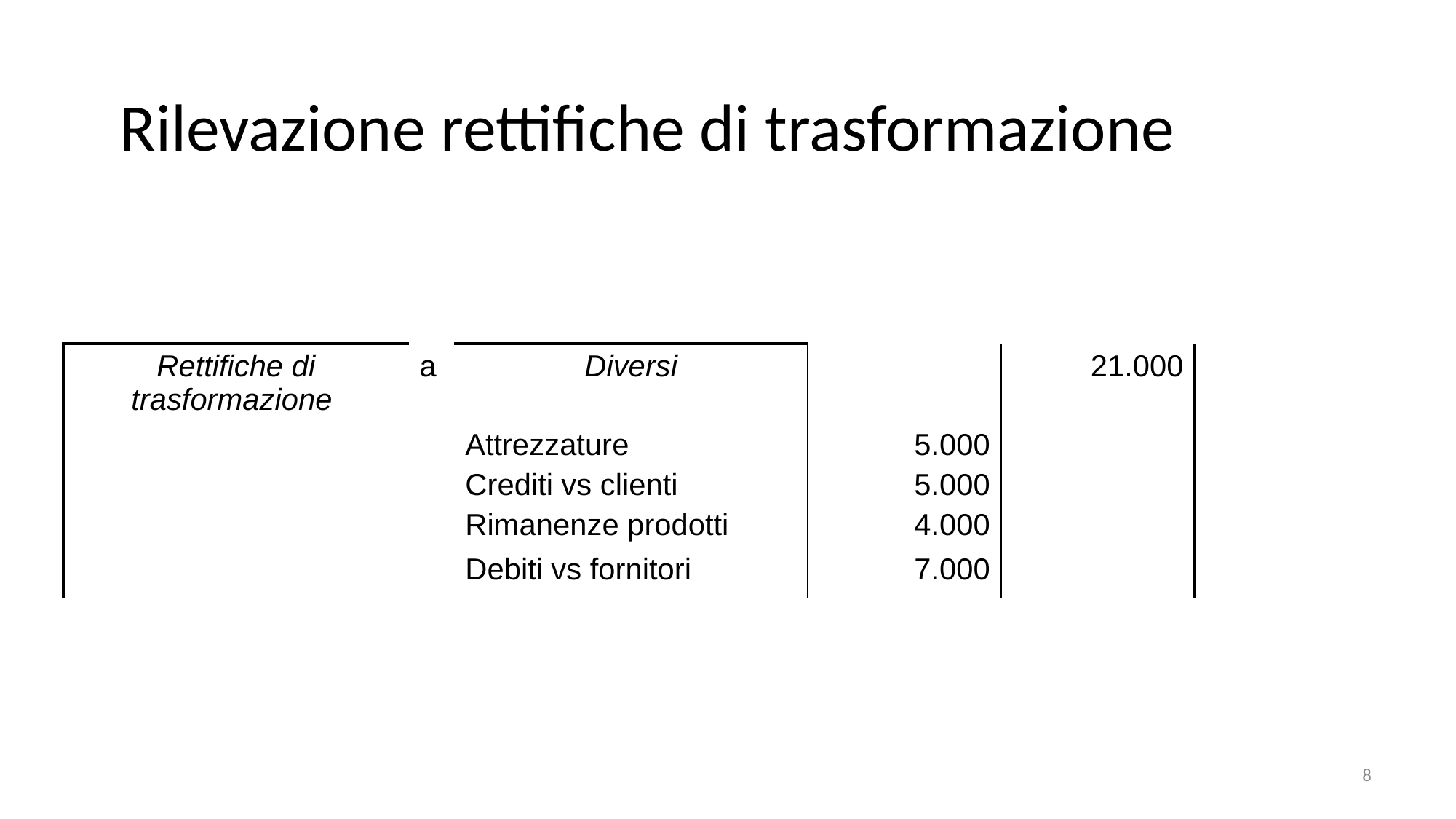

#
Rilevazione rettifiche di trasformazione
| Rettifiche di trasformazione | a | Diversi |  | 21.000 |
| --- | --- | --- | --- | --- |
|  |  | Attrezzature Crediti vs clienti Rimanenze prodotti | 5.000 5.000 4.000 |  |
|  |  | Debiti vs fornitori | 7.000 |  |
8